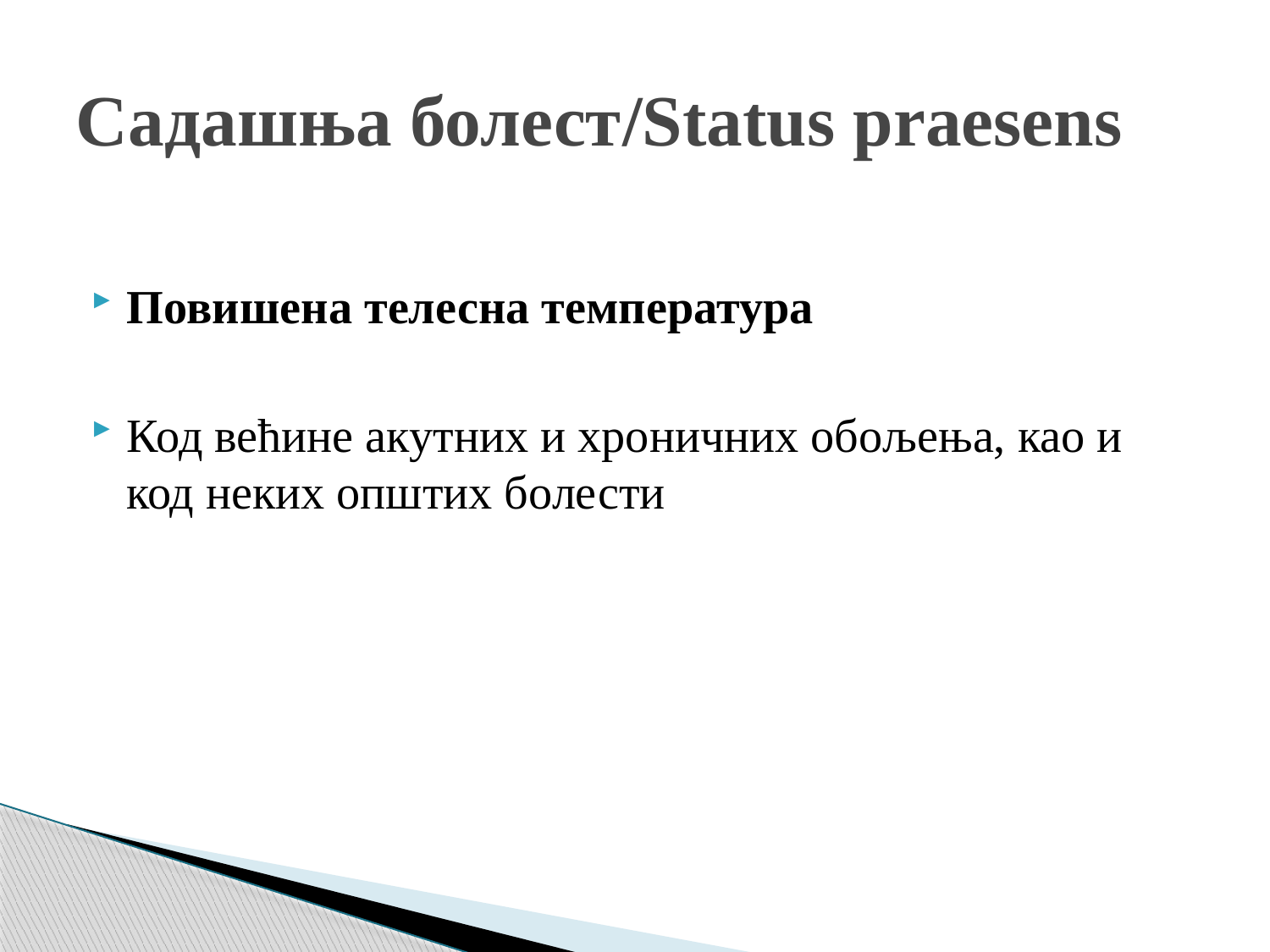

# Садашња болест/Status praesens

Повишена телесна температура

Код већине акутних и хроничних обољења, као и код неких општих болести